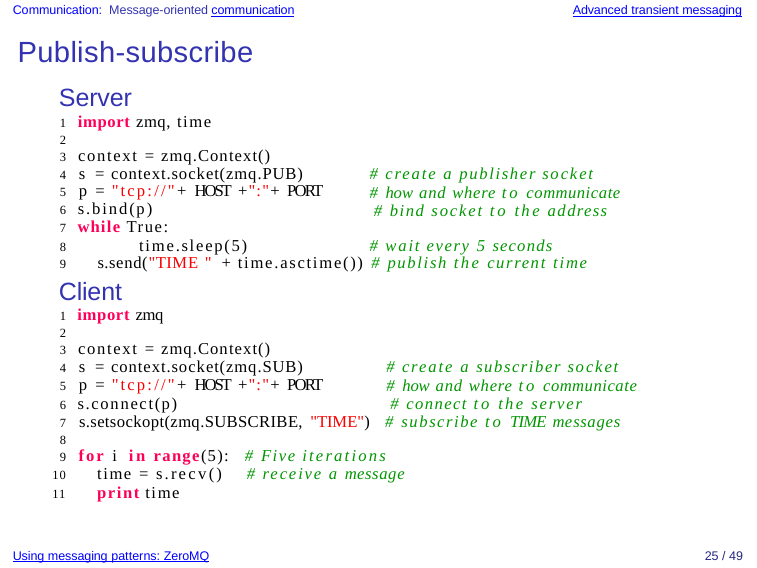

Communication: Message-oriented communication
Advanced transient messaging
Publish-subscribe
Server
1  import zmq, time
2
3  context = zmq.Context()
4  s = context.socket(zmq.PUB)
5  p = "tcp://"+ HOST +":"+ PORT
6  s.bind(p)
7  while True:
8	time.sleep(5)
# create a publisher socket
# how and where to communicate  # bind socket to the address
# wait every 5 seconds
9	s.send("TIME " + time.asctime()) # publish the current time
Client
1  import zmq
2
3  context = zmq.Context()
4  s = context.socket(zmq.SUB)
5  p = "tcp://"+ HOST +":"+ PORT
6  s.connect(p)
# create a subscriber socket
# how and where to communicate  # connect to the server
7  s.setsockopt(zmq.SUBSCRIBE, "TIME") # subscribe to TIME messages
8
9  for i in range(5):  # Five iterations
10	time = s.recv()	# receive a message
11	print time
Using messaging patterns: ZeroMQ
25 / 49